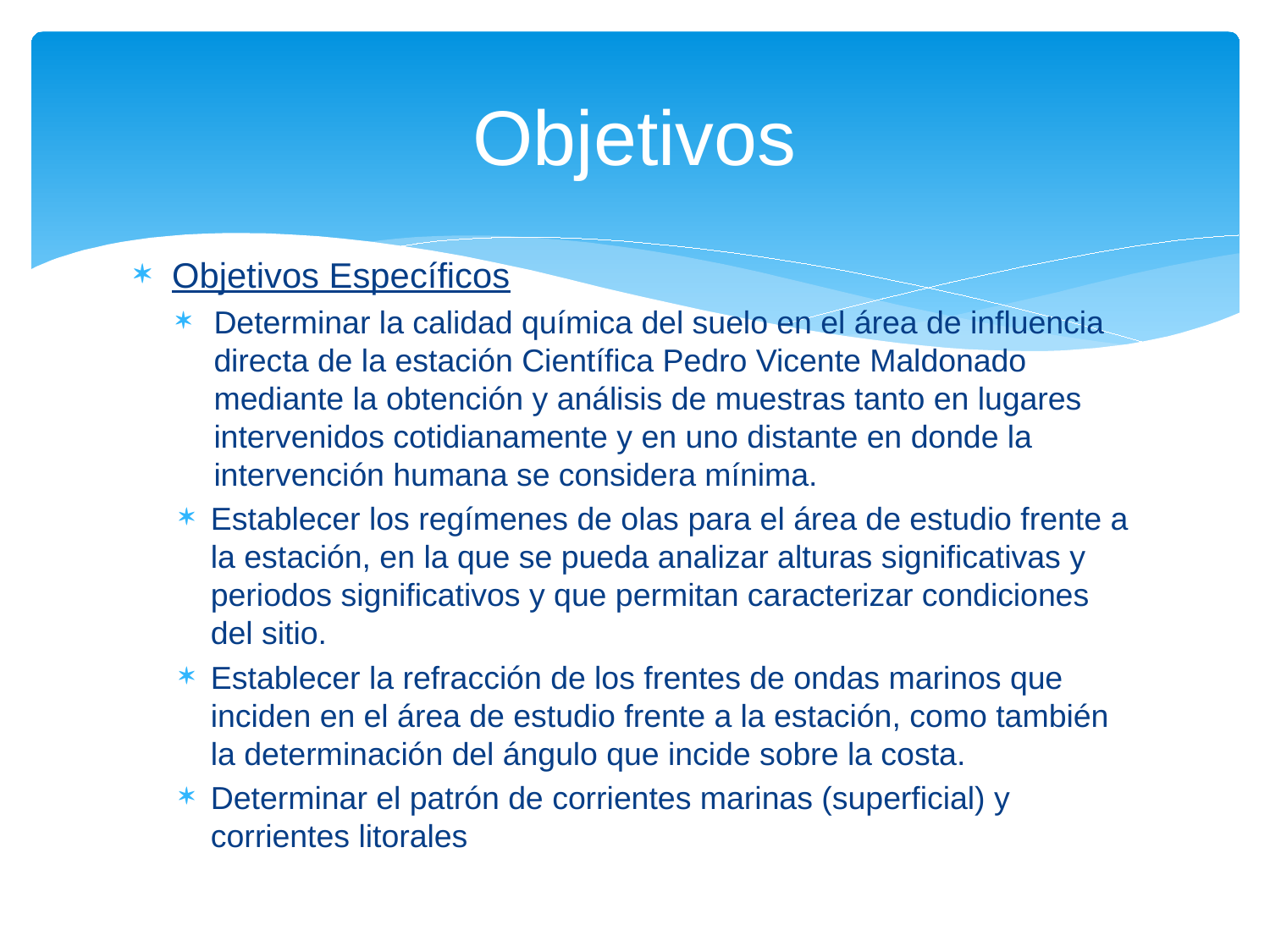

# Objetivos
Objetivos Específicos
Determinar la calidad química del suelo en el área de influencia directa de la estación Científica Pedro Vicente Maldonado mediante la obtención y análisis de muestras tanto en lugares intervenidos cotidianamente y en uno distante en donde la intervención humana se considera mínima.
Establecer los regímenes de olas para el área de estudio frente a la estación, en la que se pueda analizar alturas significativas y periodos significativos y que permitan caracterizar condiciones del sitio.
Establecer la refracción de los frentes de ondas marinos que inciden en el área de estudio frente a la estación, como también la determinación del ángulo que incide sobre la costa.
Determinar el patrón de corrientes marinas (superficial) y corrientes litorales